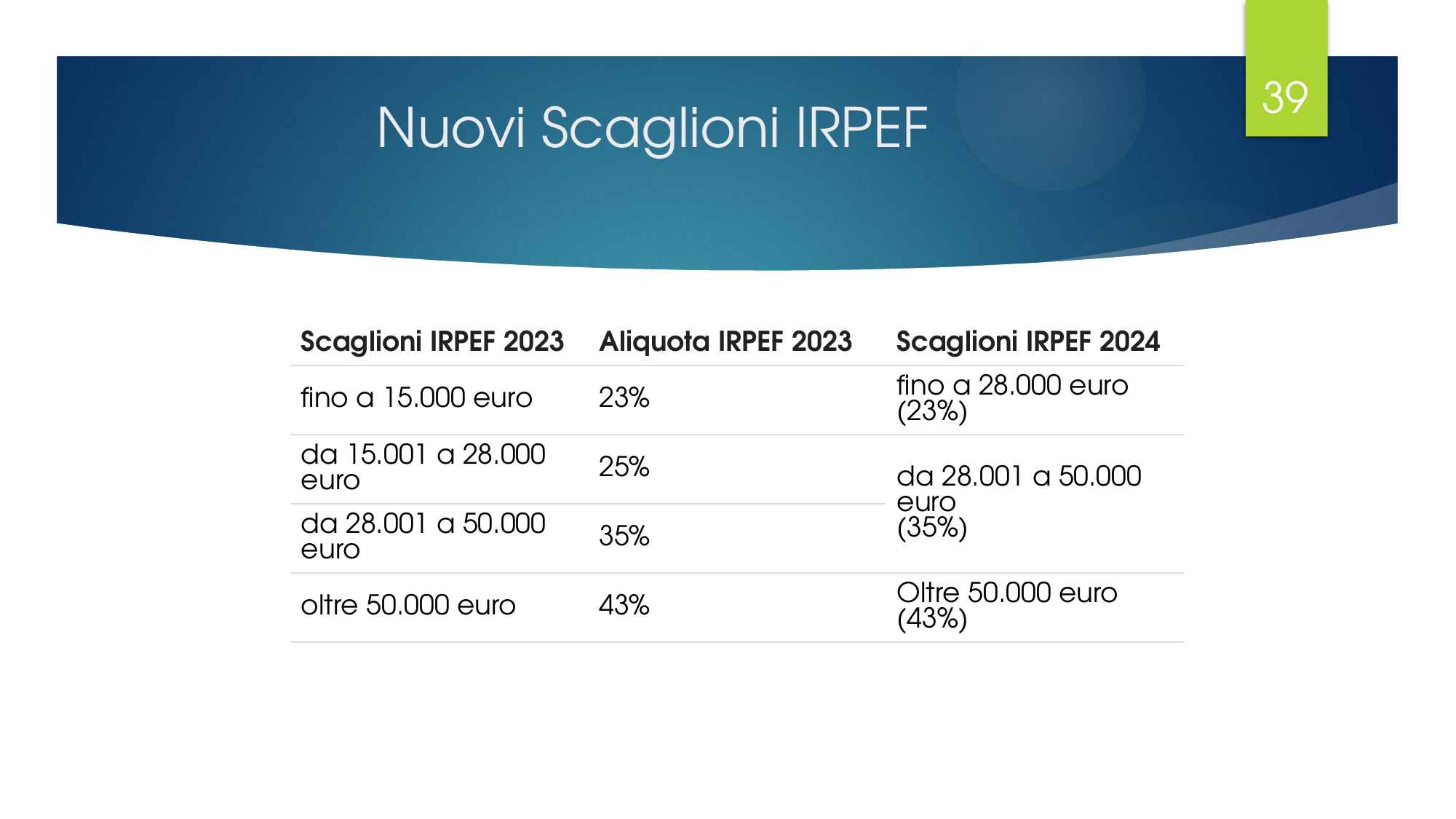

39
# Nuovi Scaglioni IRPEF

| Scaglioni IRPEF 2023 | Aliquota IRPEF 2023 | Scaglioni IRPEF 2024 |
| --- | --- | --- |
| fino a 15.000 euro | 23% | fino a 28.000 euro (23%) |
| da 15.001 a 28.000 euro | 25% | da 28.001 a 50.000 euro (35%) |
| da 28.001 a 50.000 euro | 35% |  |
| oltre 50.000 euro | 43% | Oltre 50.000 euro (43%) |